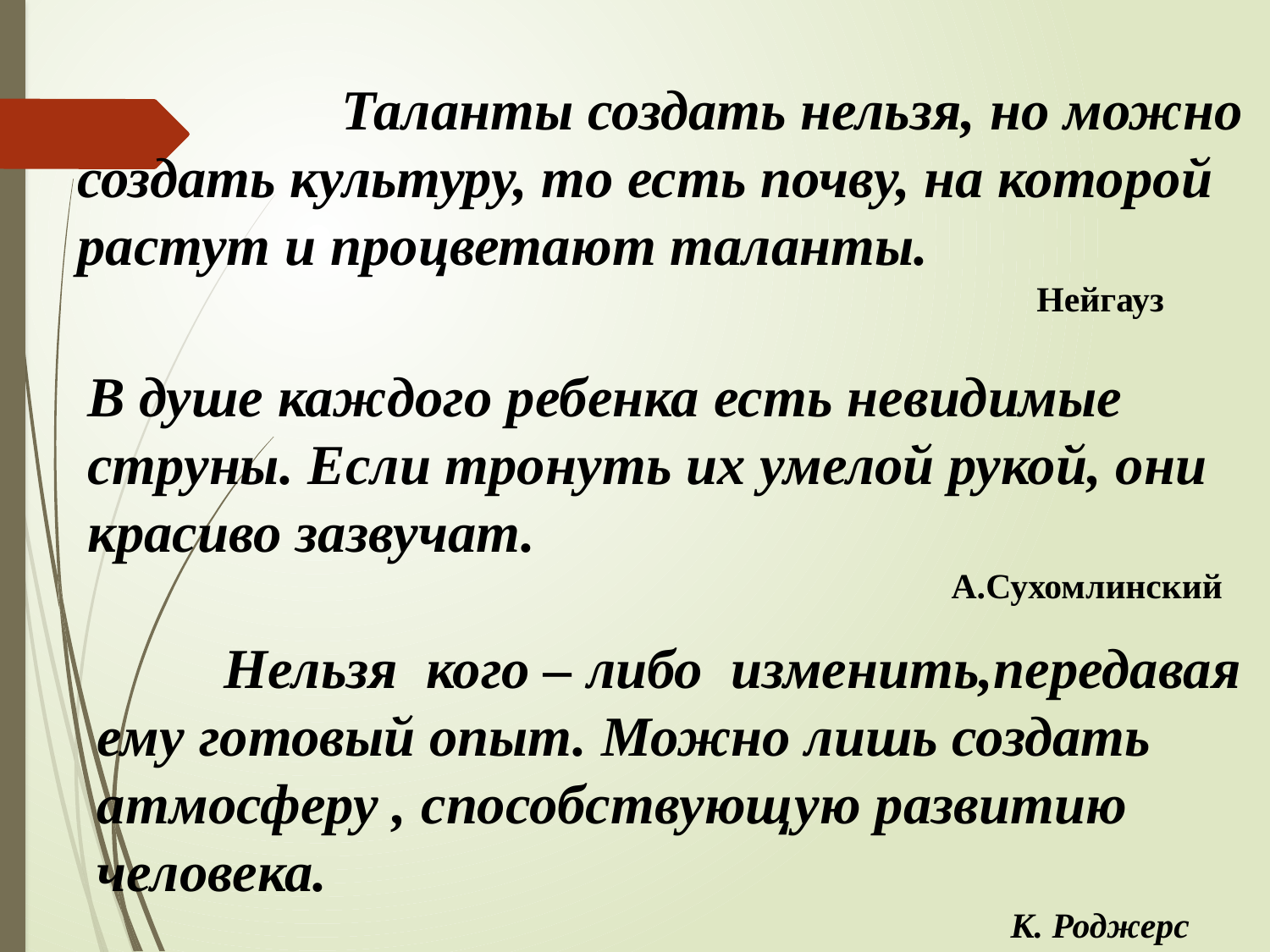

Таланты создать нельзя, но можно
создать культуру, то есть почву, на которой растут и процветают таланты.
                                                                                                            Нейгауз

В душе каждого ребенка есть невидимые струны. Если тронуть их умелой рукой, они красиво зазвучат.
А.Сухомлинский

	Нельзя  кого – либо  изменить,передавая ему готовый опыт. Можно лишь создать атмосферу , способствующую развитию человека.
                                      				                 К. Роджерс